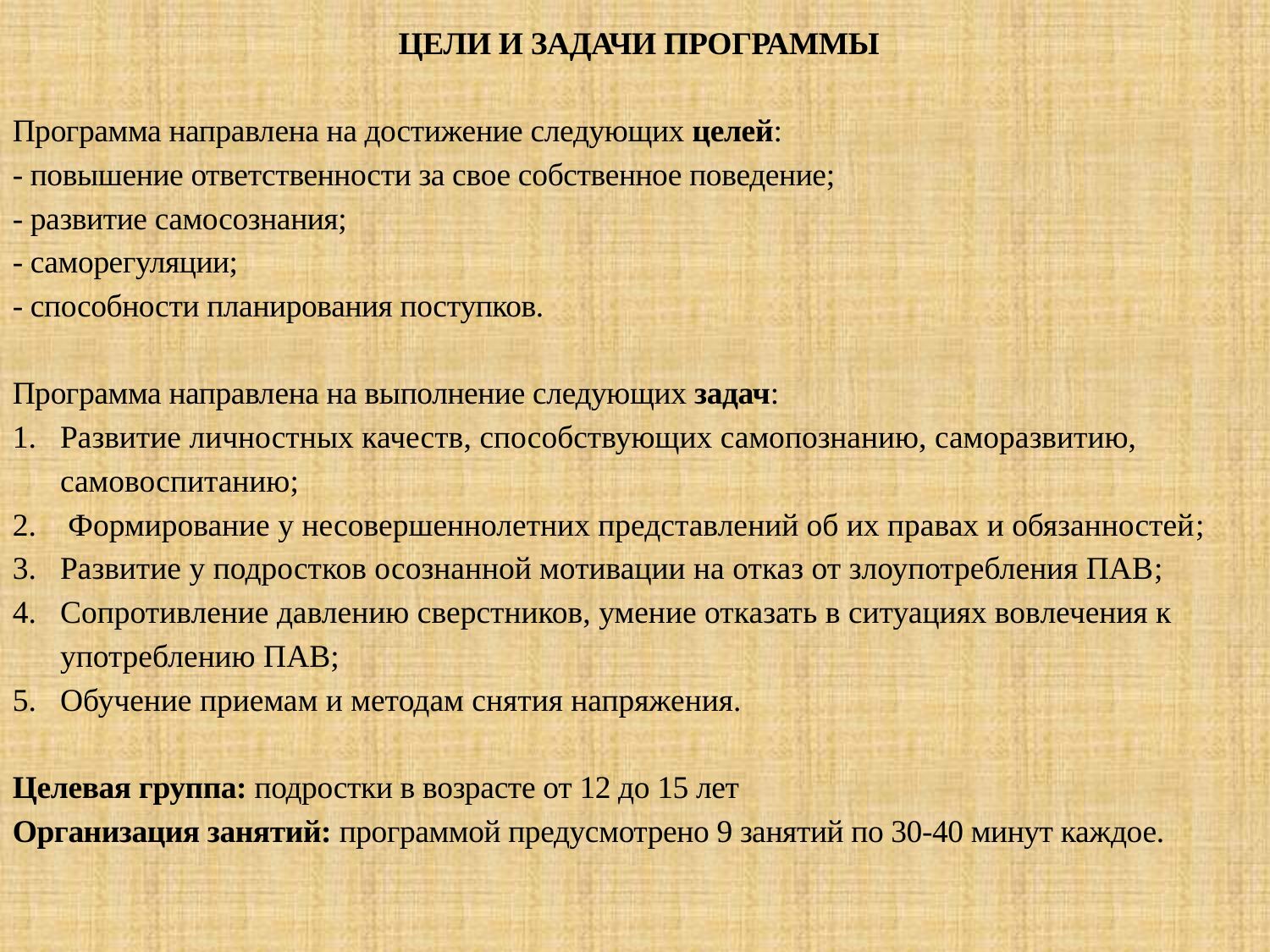

ЦЕЛИ И ЗАДАЧИ ПРОГРАММЫ

Программа направлена на достижение следующих целей:
- повышение ответственности за свое собственное поведение;
- развитие самосознания;
- саморегуляции;
- способности планирования поступков.

Программа направлена на выполнение следующих задач:
Развитие личностных качеств, способствующих самопознанию, саморазвитию, самовоспитанию;
 Формирование у несовершеннолетних представлений об их правах и обязанностей;
Развитие у подростков осознанной мотивации на отказ от злоупотребления ПАВ;
Сопротивление давлению сверстников, умение отказать в ситуациях вовлечения к употреблению ПАВ;
Обучение приемам и методам снятия напряжения.

Целевая группа: подростки в возрасте от 12 до 15 лет
Организация занятий: программой предусмотрено 9 занятий по 30-40 минут каждое.